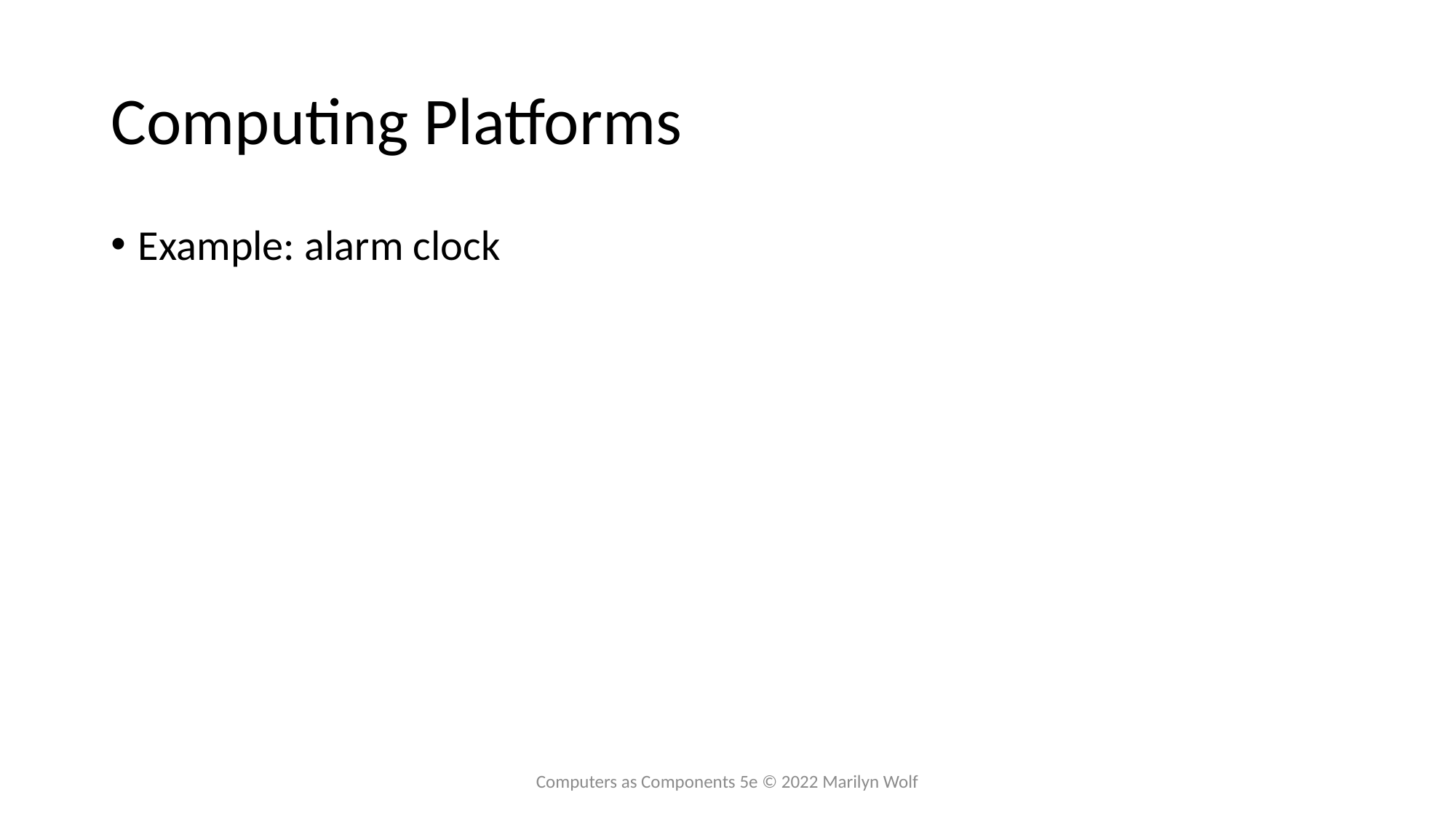

# Computing Platforms
Example: alarm clock
Computers as Components 5e © 2022 Marilyn Wolf